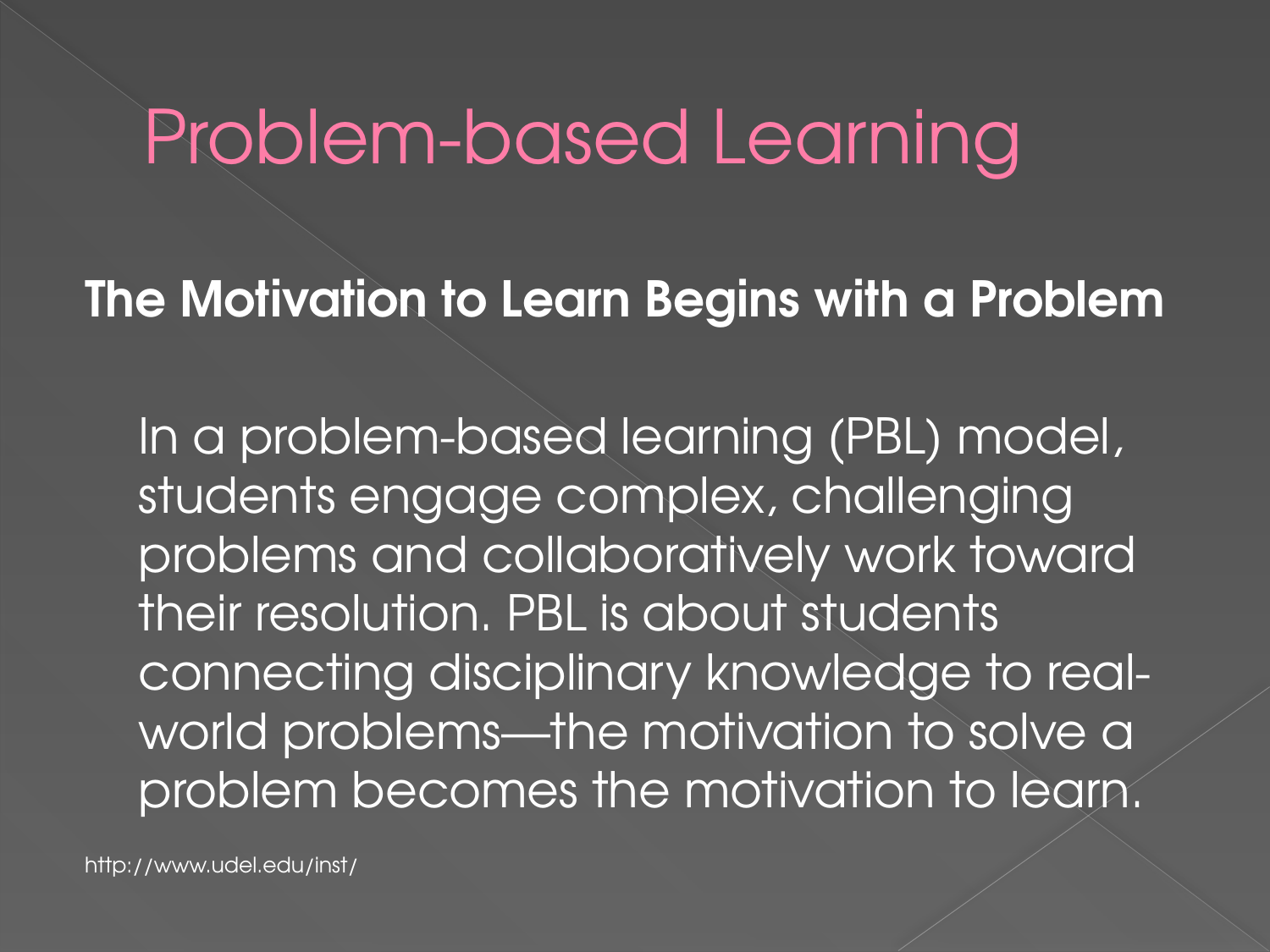

# Problem-based Learning
The Motivation to Learn Begins with a Problem

	In a problem-based learning (PBL) model, students engage complex, challenging problems and collaboratively work toward their resolution. PBL is about students connecting disciplinary knowledge to real-world problems—the motivation to solve a problem becomes the motivation to learn.

http://www.udel.edu/inst/